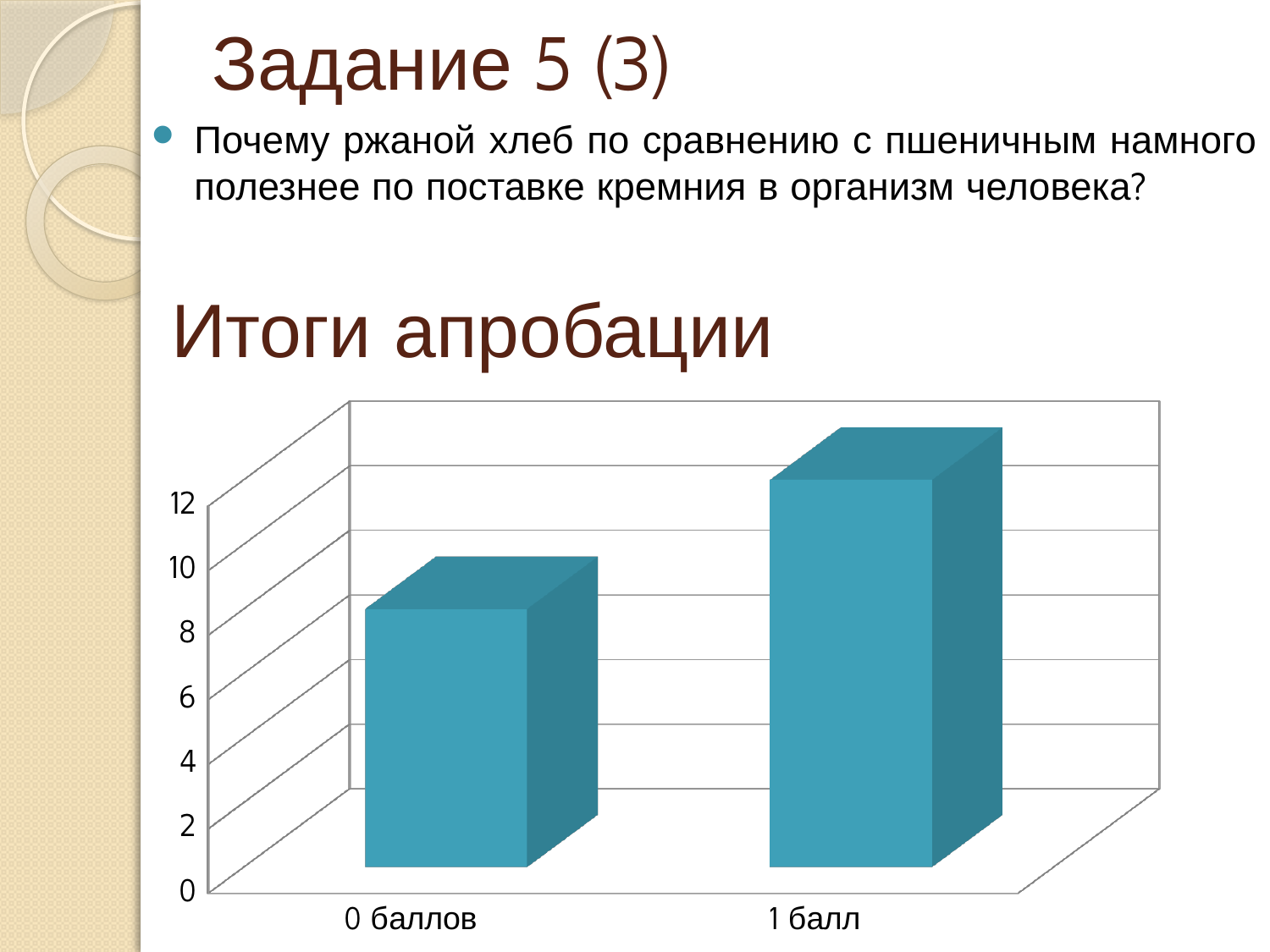

# Задание 5 (3)
Почему ржаной хлеб по сравнению с пшеничным намного полезнее по поставке кремния в организм человека?
Итоги апробации

[unsupported chart]